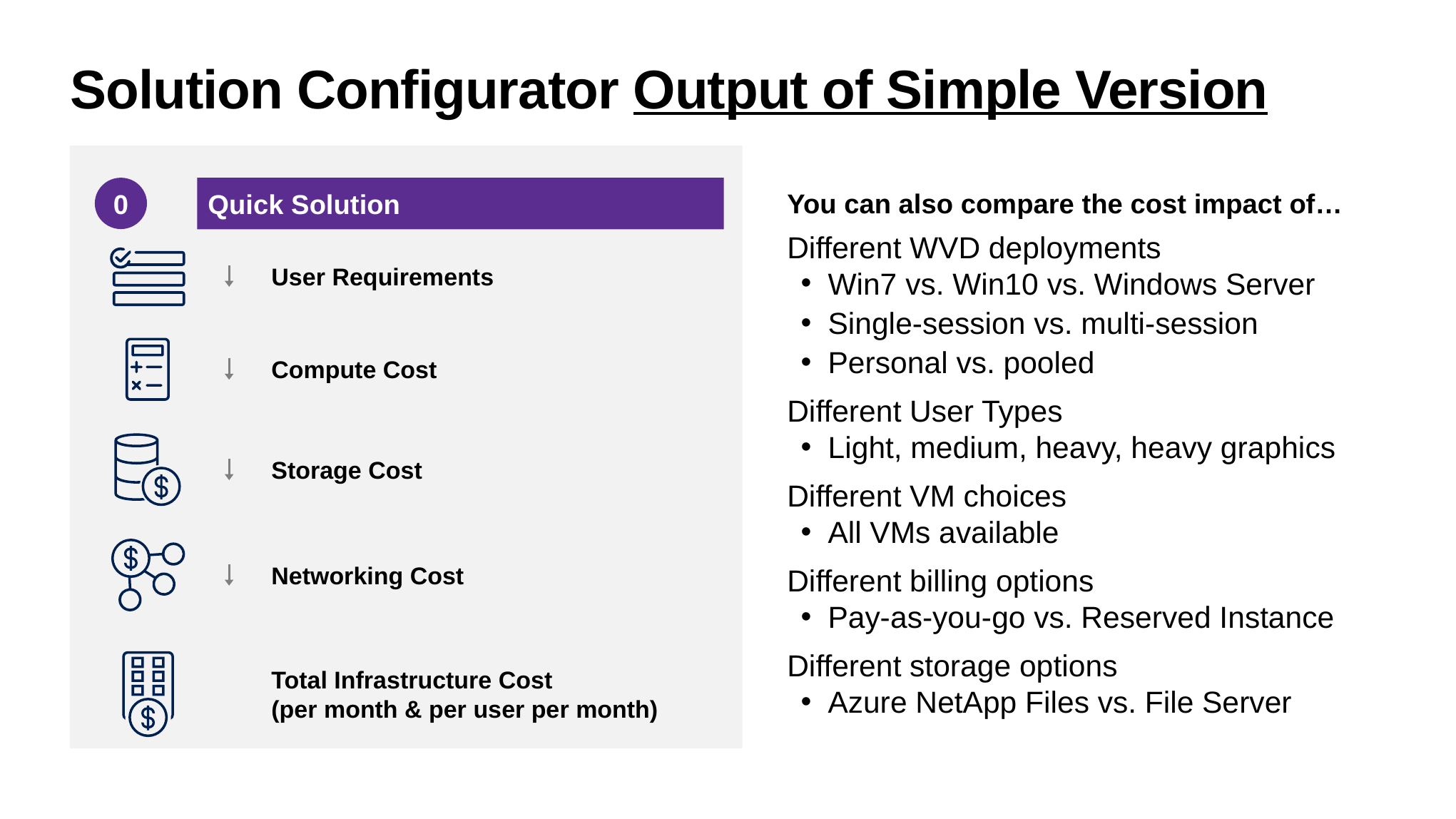

# Solution Configurator Output of Simple Version

Quick Solution
0
You can also compare the cost impact of…
Different WVD deployments
Win7 vs. Win10 vs. Windows Server
Single-session vs. multi-session
Personal vs. pooled
Different User Types
Light, medium, heavy, heavy graphics
Different VM choices
All VMs available
Different billing options
Pay-as-you-go vs. Reserved Instance
Different storage options
Azure NetApp Files vs. File Server

User Requirements

Compute Cost

Storage Cost

Networking Cost
Total Infrastructure Cost
(per month & per user per month)